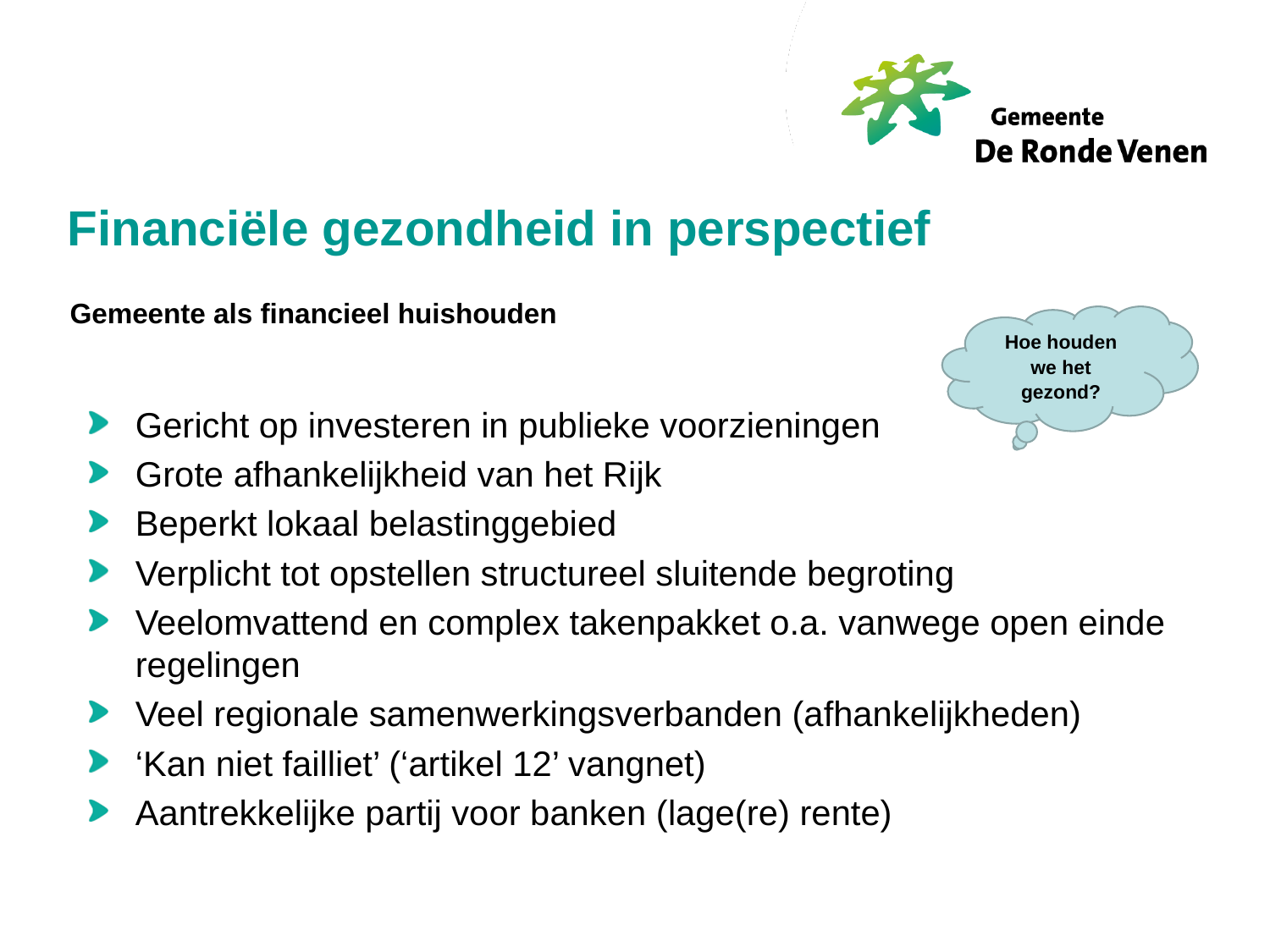

Financiële gezondheid in perspectief
Gemeente als financieel huishouden

Hoe houden we het gezond?
Gericht op investeren in publieke voorzieningen
Grote afhankelijkheid van het Rijk
Beperkt lokaal belastinggebied
Verplicht tot opstellen structureel sluitende begroting
Veelomvattend en complex takenpakket o.a. vanwege open einde regelingen
Veel regionale samenwerkingsverbanden (afhankelijkheden)
‘Kan niet failliet’ (‘artikel 12’ vangnet)
Aantrekkelijke partij voor banken (lage(re) rente)